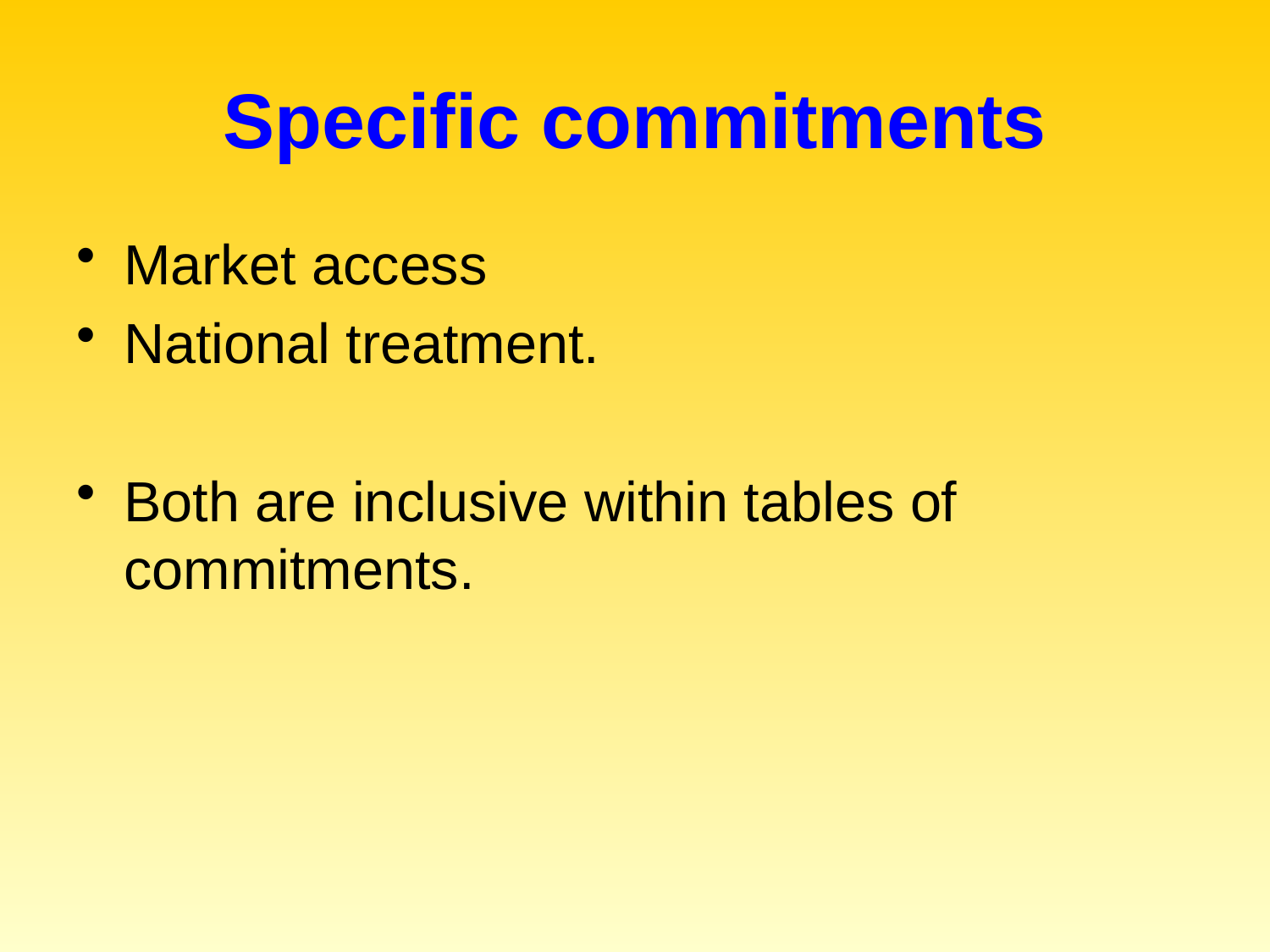

# Specific commitments
Market access
National treatment.

Both are inclusive within tables of commitments.